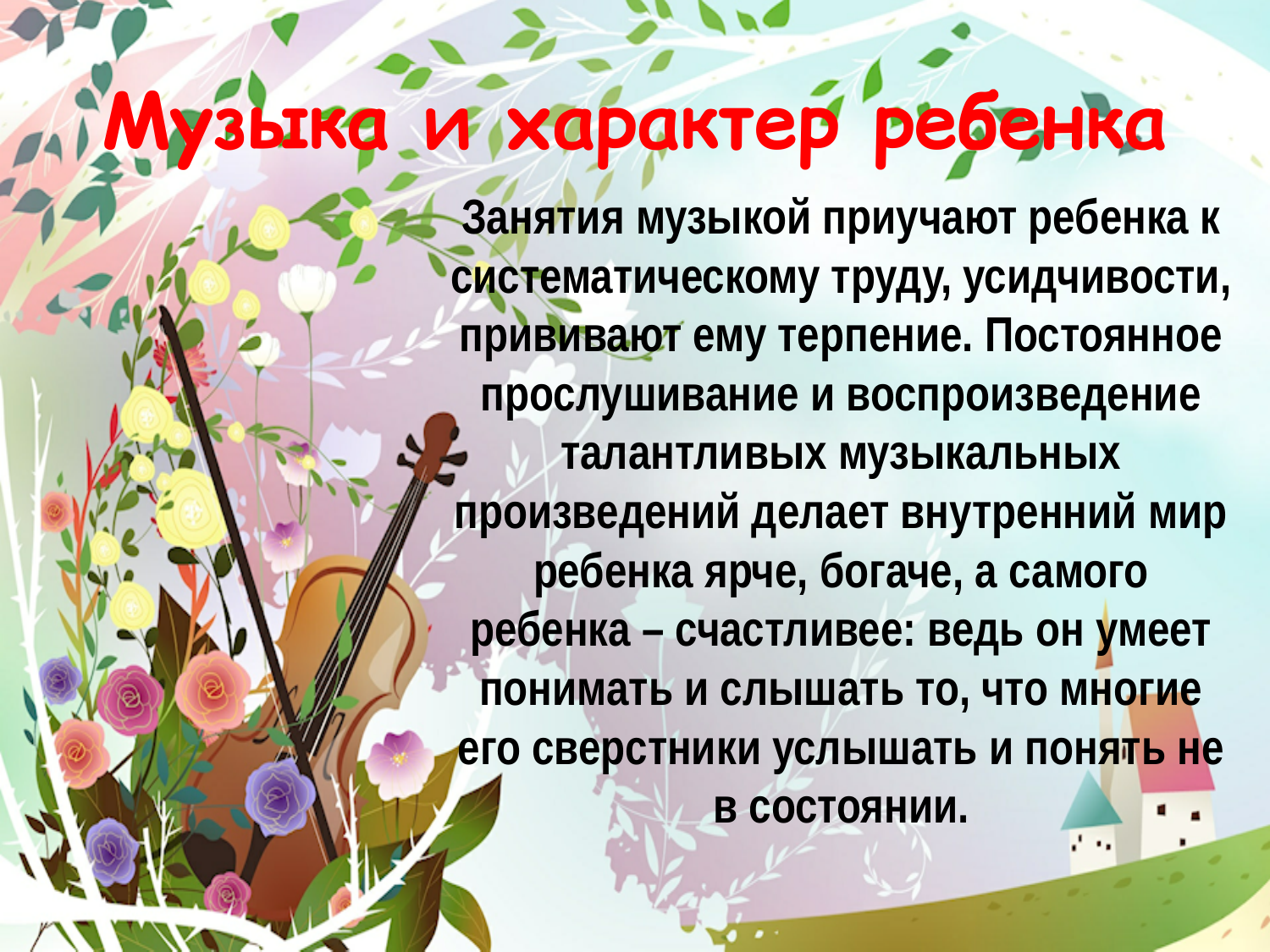

# Музыка и характер ребенка
Занятия музыкой приучают ребенка к систематическому труду, усидчивости, прививают ему терпение. Постоянное прослушивание и воспроизведение талантливых музыкальных произведений делает внутренний мир ребенка ярче, богаче, а самого ребенка – счастливее: ведь он умеет понимать и слышать то, что многие его сверстники услышать и понять не в состоянии.